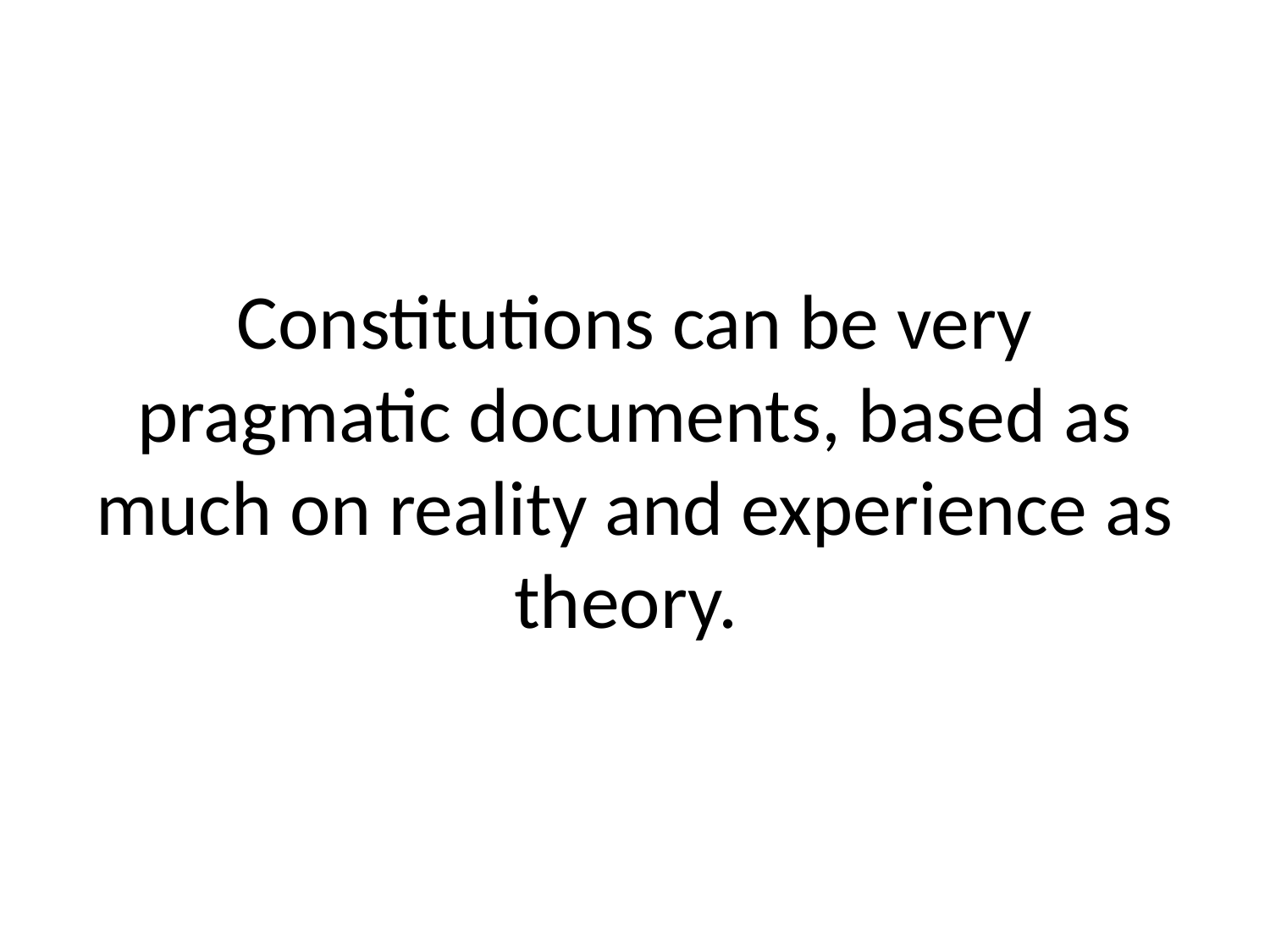

# Constitutions can be very pragmatic documents, based as much on reality and experience as theory.